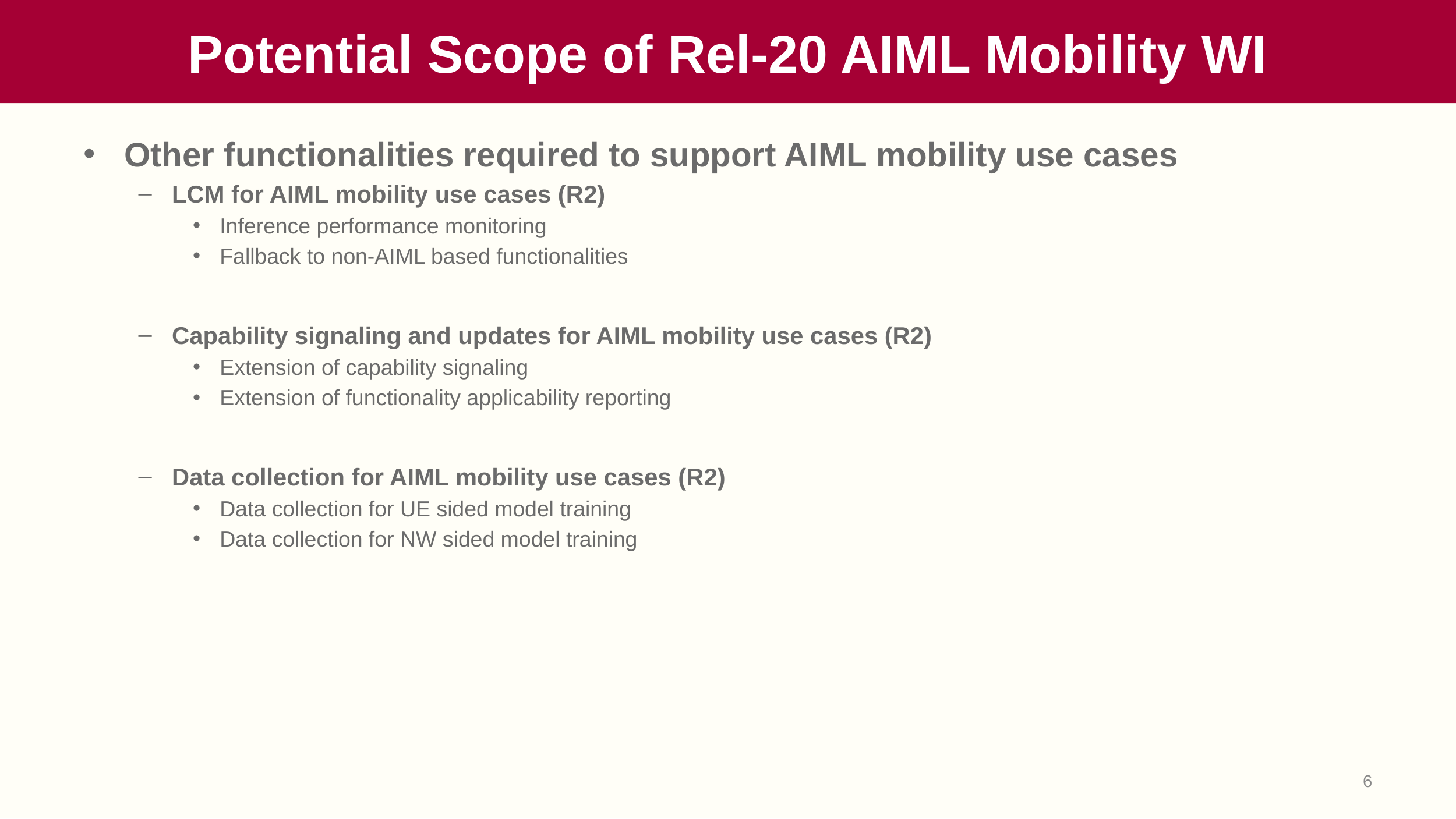

# Potential Scope of Rel-20 AIML Mobility WI
Other functionalities required to support AIML mobility use cases
LCM for AIML mobility use cases (R2)
Inference performance monitoring
Fallback to non-AIML based functionalities

Capability signaling and updates for AIML mobility use cases (R2)
Extension of capability signaling
Extension of functionality applicability reporting

Data collection for AIML mobility use cases (R2)
Data collection for UE sided model training
Data collection for NW sided model training
6